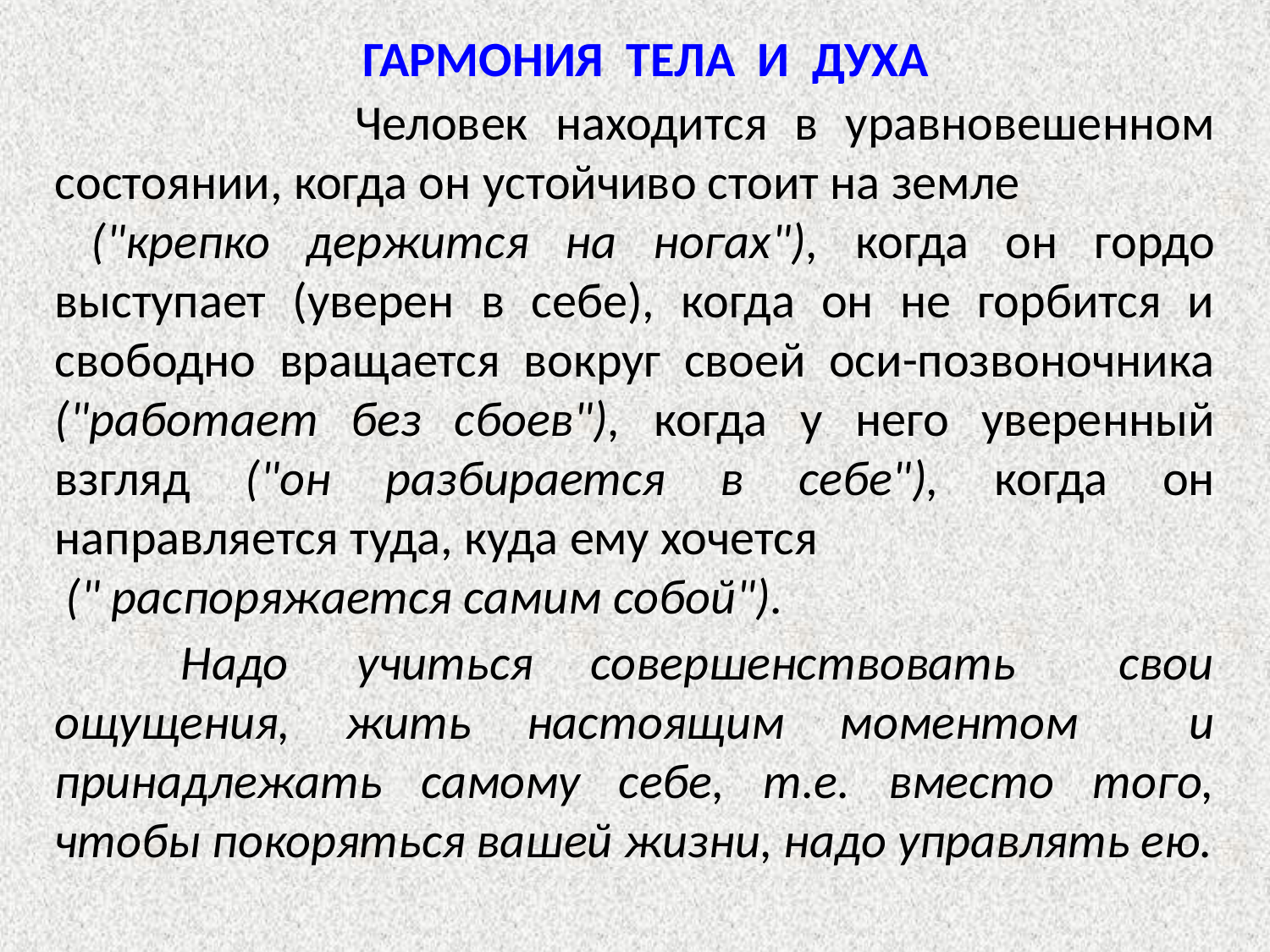

ГАРМОНИЯ  ТЕЛА  И  ДУХА
           Человек находится в уравновешенном состоянии, когда он устойчиво стоит на земле
 ("крепко держится на ногах"), когда он гордо выступает (уверен в себе), когда он не горбится и свободно вращается вокруг своей оси-позвоночника ("работает без сбоев"), когда у него уверенный взгляд ("он разбирается в себе"), когда он направляется туда, куда ему хочется
 (" распоряжается самим собой").

           Надо      учиться     совершенствовать         свои ощущения, жить настоящим моментом  и принадлежать самому себе, т.е. вместо того, чтобы покоряться вашей жизни, надо управлять ею.